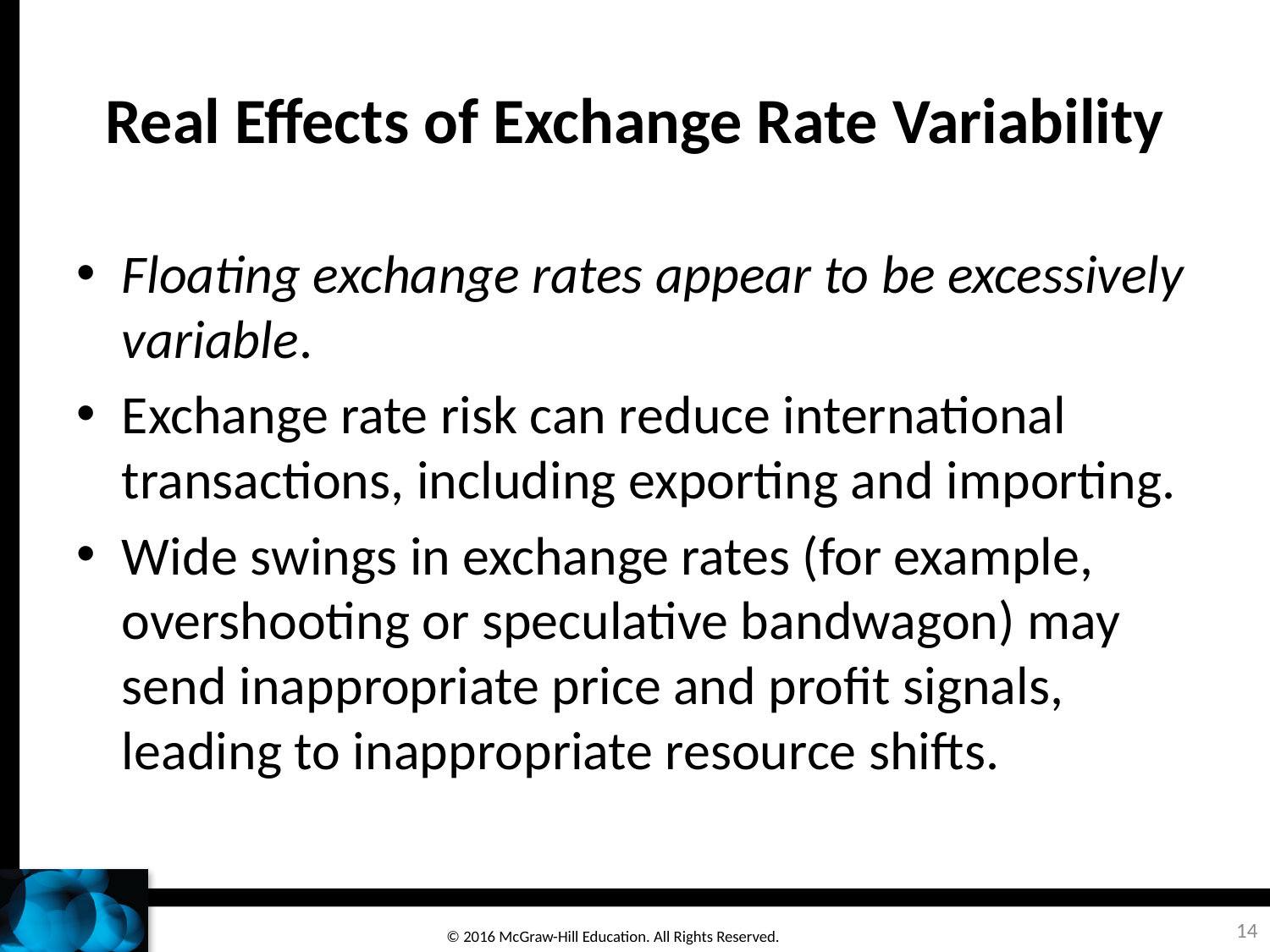

# Real Effects of Exchange Rate Variability
Floating exchange rates appear to be excessively variable.
Exchange rate risk can reduce international transactions, including exporting and importing.
Wide swings in exchange rates (for example, overshooting or speculative bandwagon) may send inappropriate price and profit signals, leading to inappropriate resource shifts.
14
© 2016 McGraw-Hill Education. All Rights Reserved.